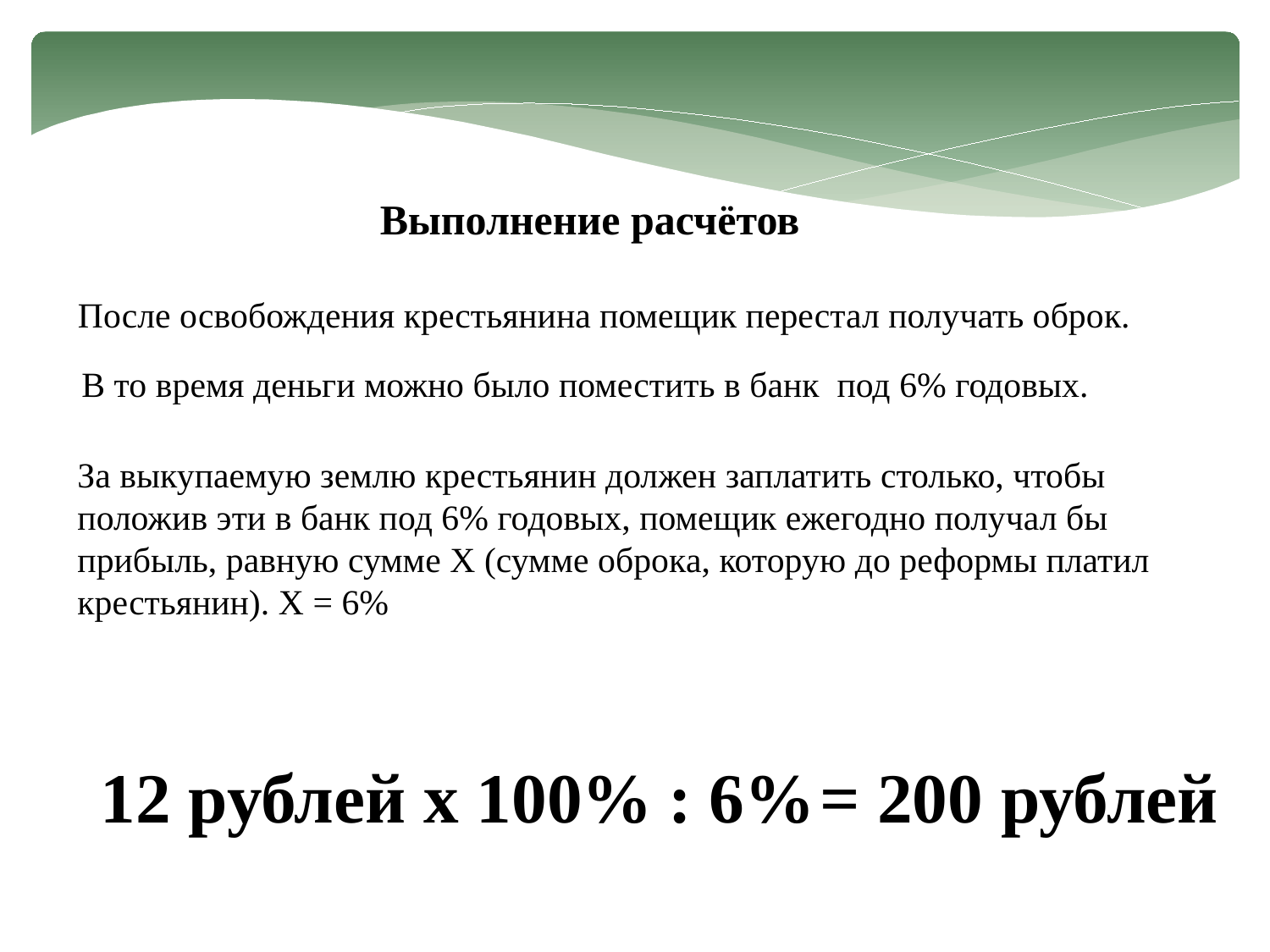

Выполнение расчётов
После освобождения крестьянина помещик перестал получать оброк.
В то время деньги можно было поместить в банк  под 6% годовых.
За выкупаемую землю крестьянин должен заплатить столько, чтобы положив эти в банк под 6% годовых, помещик ежегодно получал бы прибыль, равную сумме Х (сумме оброка, которую до реформы платил крестьянин). Х = 6%
12 рублей х 100%
: 6%
= 200 рублей